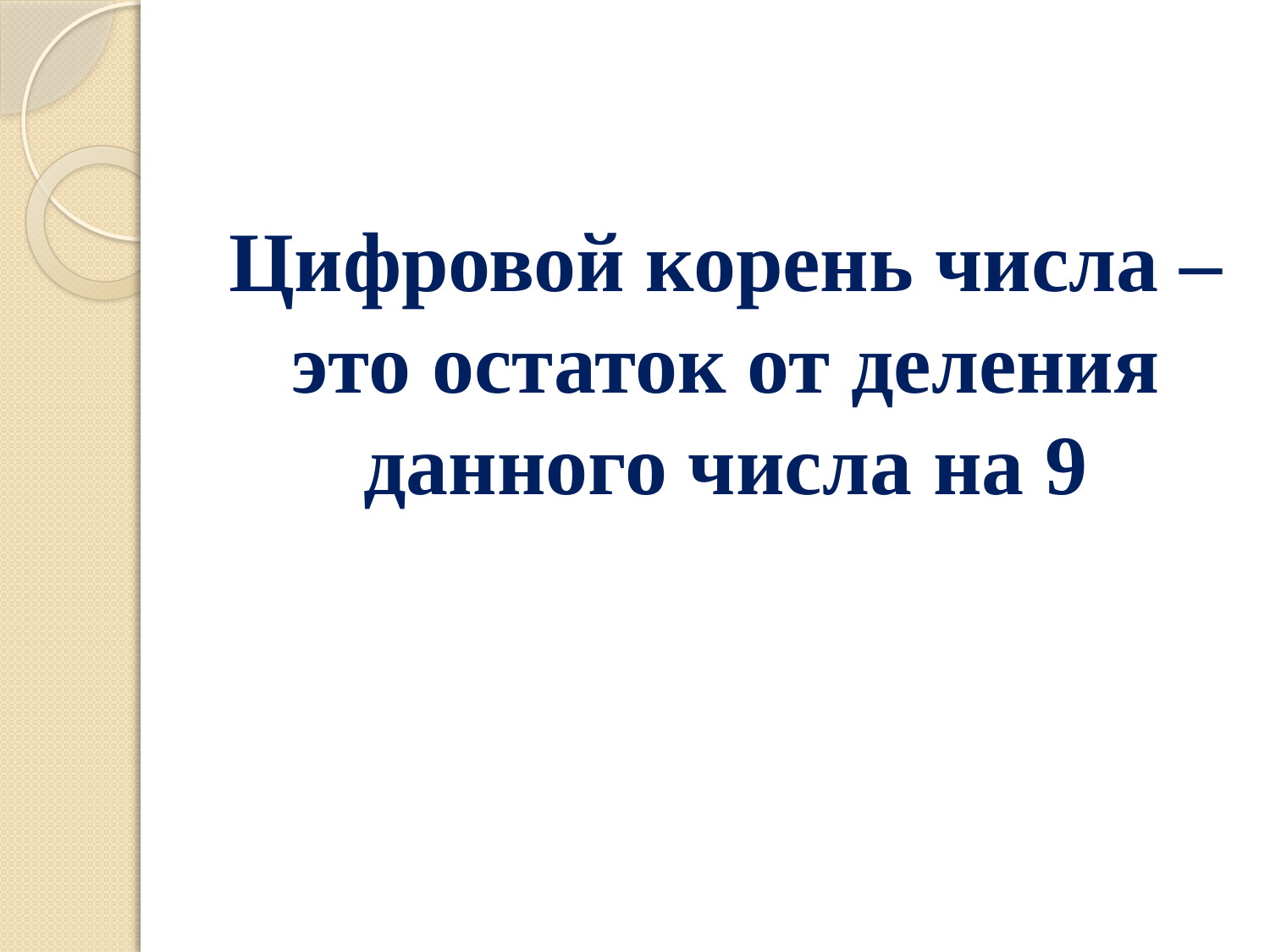

#
Цифровой корень числа –это остаток от деления данного числа на 9